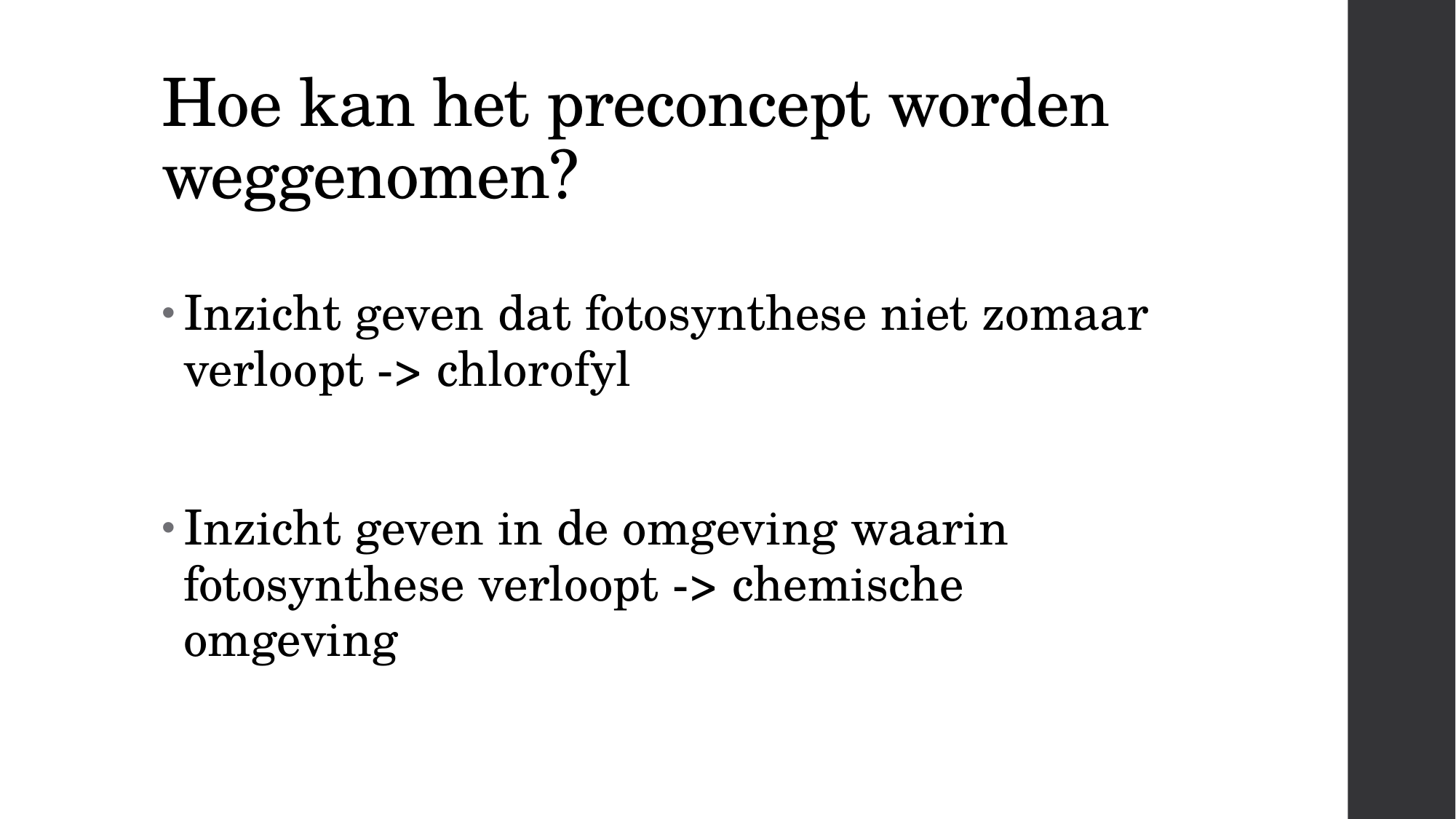

# Hoe kan het preconcept worden weggenomen?
Inzicht geven dat fotosynthese niet zomaar verloopt -> chlorofyl

Inzicht geven in de omgeving waarin fotosynthese verloopt -> chemische omgeving